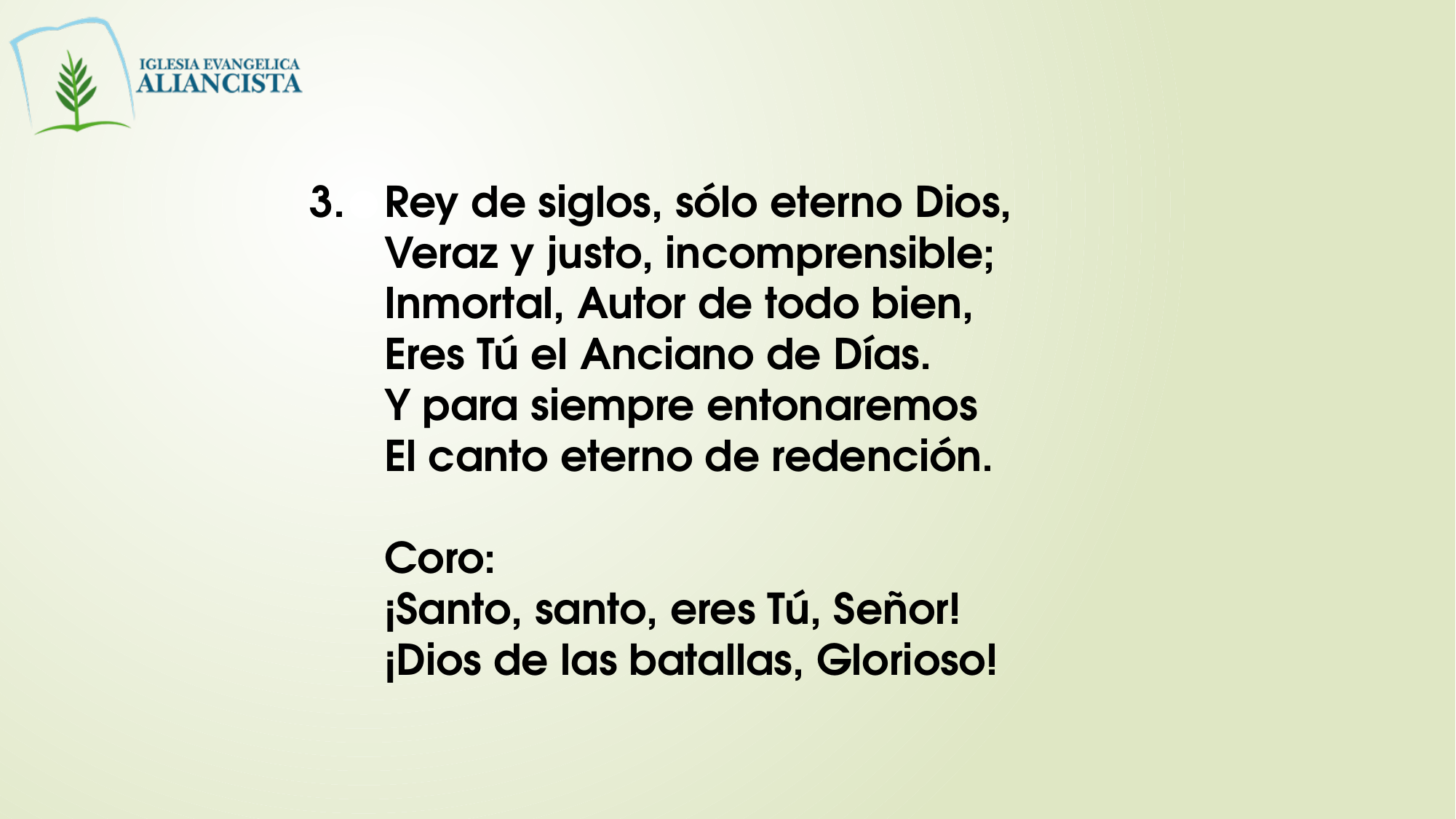

3. 	Rey de siglos, sólo eterno Dios,
	Veraz y justo, incomprensible;
	Inmortal, Autor de todo bien,
	Eres Tú el Anciano de Días.
	Y para siempre entonaremos
	El canto eterno de redención.

	Coro:
	¡Santo, santo, eres Tú, Señor!
	¡Dios de las batallas, Glorioso!